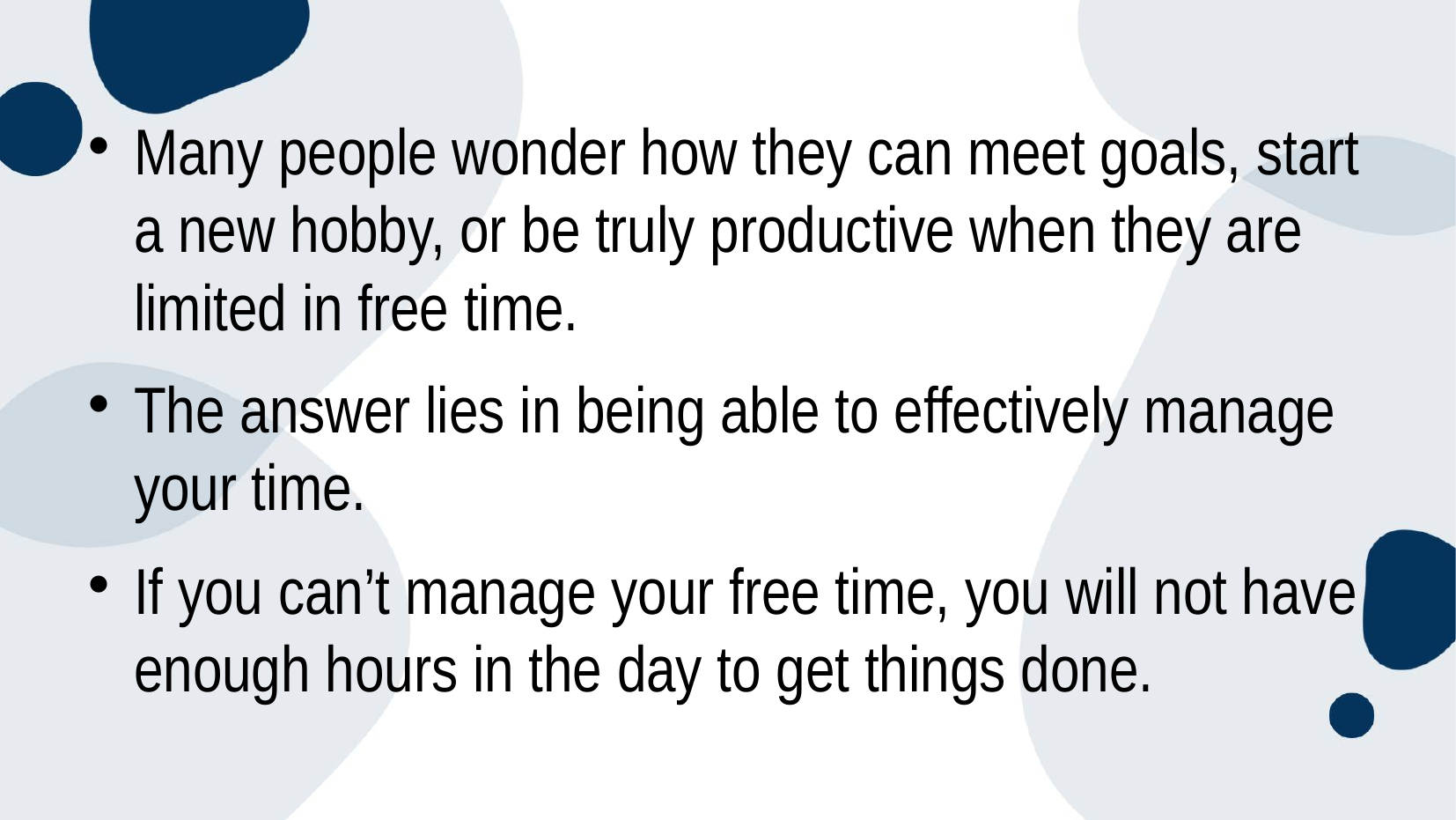

Many people wonder how they can meet goals, start a new hobby, or be truly productive when they are limited in free time.
The answer lies in being able to effectively manage your time.
If you can’t manage your free time, you will not have enough hours in the day to get things done.